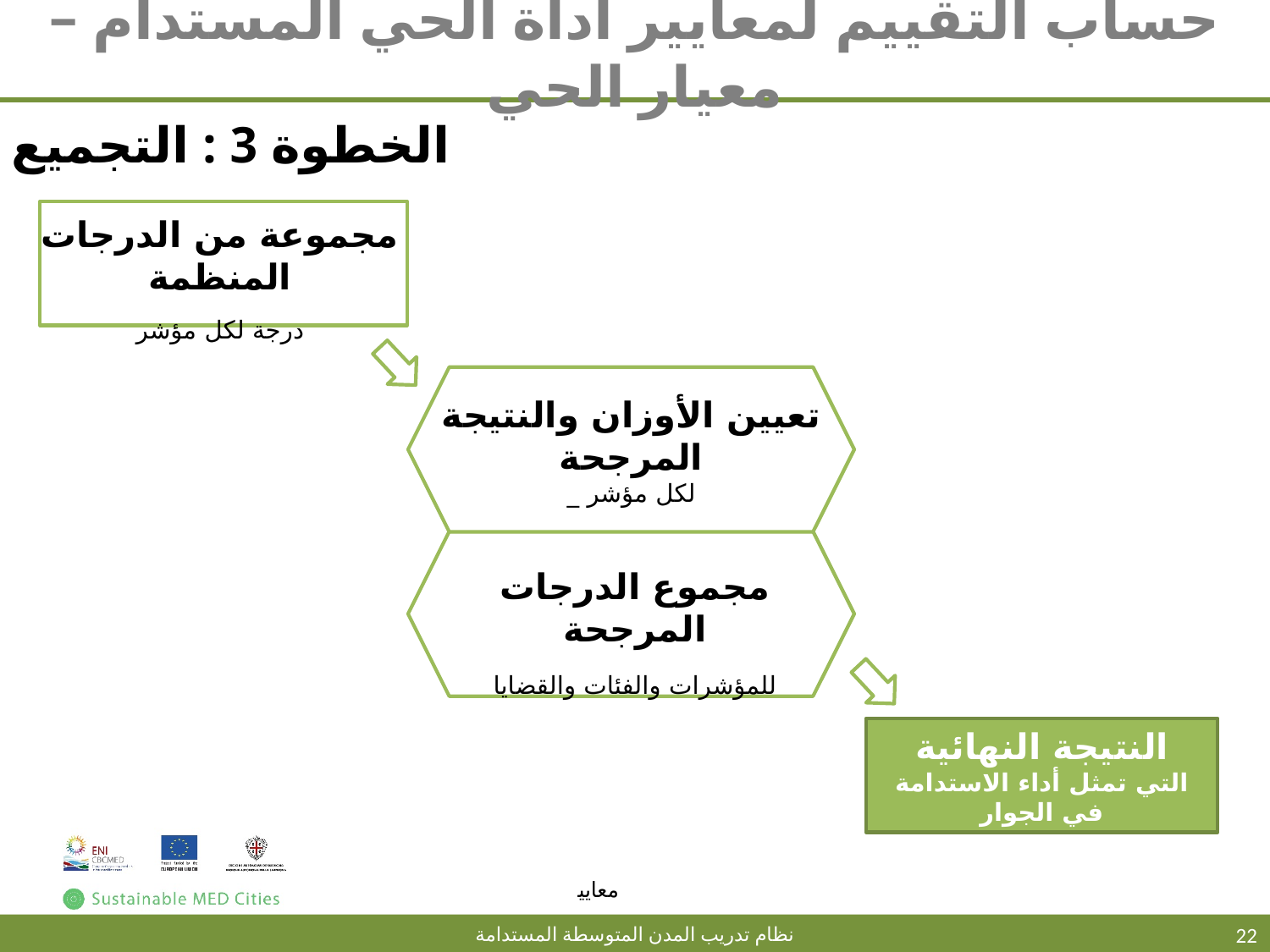

# حساب التقييم لمعايير أداة الحي المستدام – معيار الحي
الخطوة 3 : التجميع

مجموعة من الدرجات المنظمة

درجة لكل مؤشر

تعيين الأوزان والنتيجة المرجحة
لكل مؤشر _

مجموع الدرجات المرجحة

للمؤشرات والفئات والقضايا

النتيجة النهائية
التي تمثل أداء الاستدامة في الجوار

22